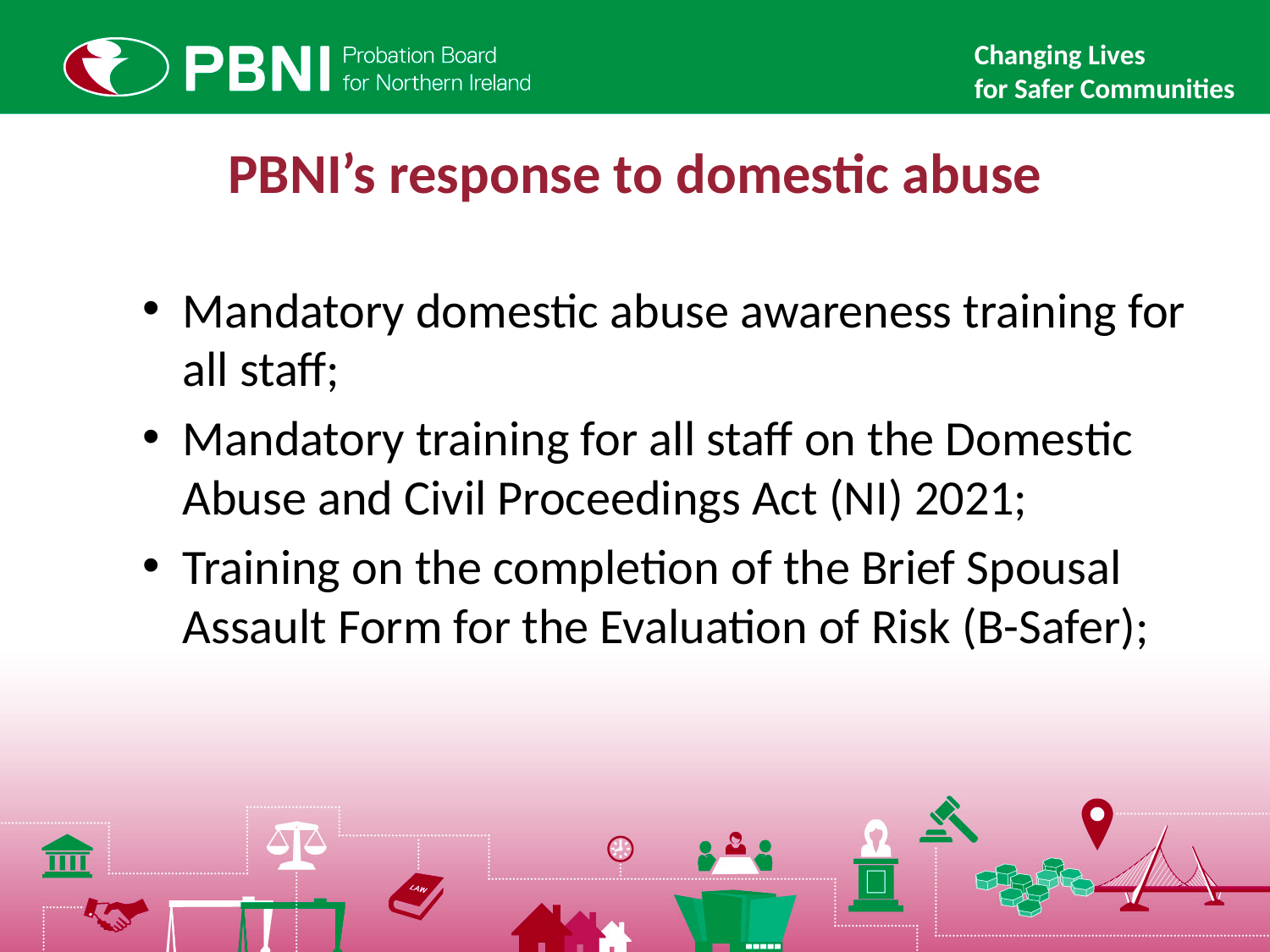

Changing Lives
for Safer Communities
PBNI’s response to domestic abuse

Mandatory domestic abuse awareness training for all staff;
Mandatory training for all staff on the Domestic Abuse and Civil Proceedings Act (NI) 2021;
Training on the completion of the Brief Spousal Assault Form for the Evaluation of Risk (B-Safer);